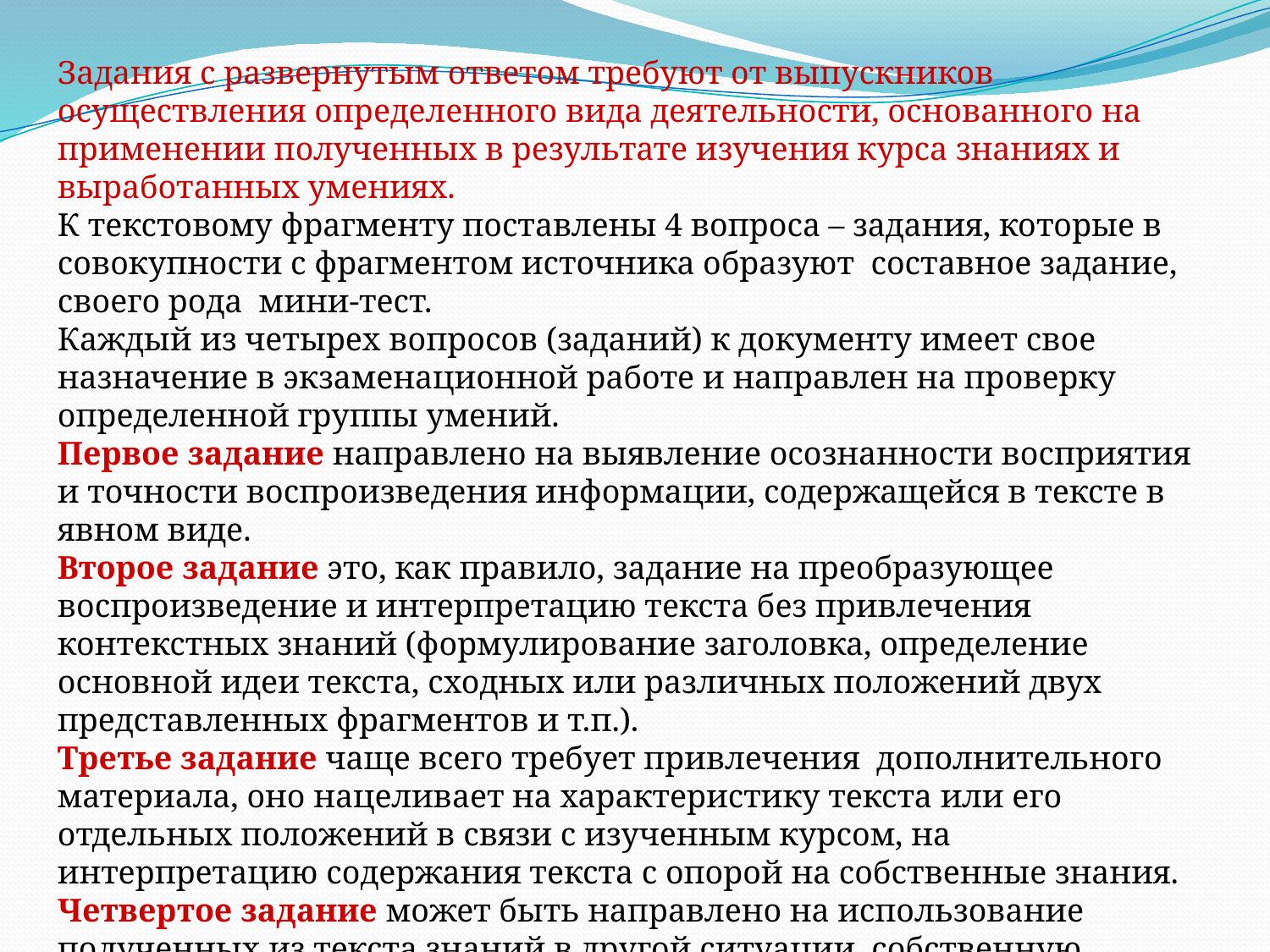

Задания с развернутым ответом требуют от выпускников осуществления определенного вида деятельности, основанного на применении полученных в результате изучения курса знаниях и выработанных умениях.
К текстовому фрагменту поставлены 4 вопроса – задания, которые в совокупности с фрагментом источника образуют  составное задание, своего рода  мини-тест.
Каждый из четырех вопросов (заданий) к документу имеет свое назначение в экзаменационной работе и направлен на проверку определенной группы умений.
Первое задание направлено на выявление осознанности восприятия и точности воспроизведения информации, содержащейся в тексте в явном виде.
Второе задание это, как правило, задание на преобразующее воспроизведение и интерпретацию текста без привлечения контекстных знаний (формулирование заголовка, определение основной идеи текста, сходных или различных положений двух представленных фрагментов и т.п.).
Третье задание чаще всего требует привлечения  дополнительного материала, оно нацеливает на характеристику текста или его отдельных положений в связи с изученным курсом, на интерпретацию содержания текста с опорой на собственные знания.
Четвертое задание может быть направлено на использование полученных из текста знаний в другой ситуации, собственную аргументацию и формулировку оценочных суждений относительно позиций, заявленных в тексте (или сформулированных в вопросе к нему).